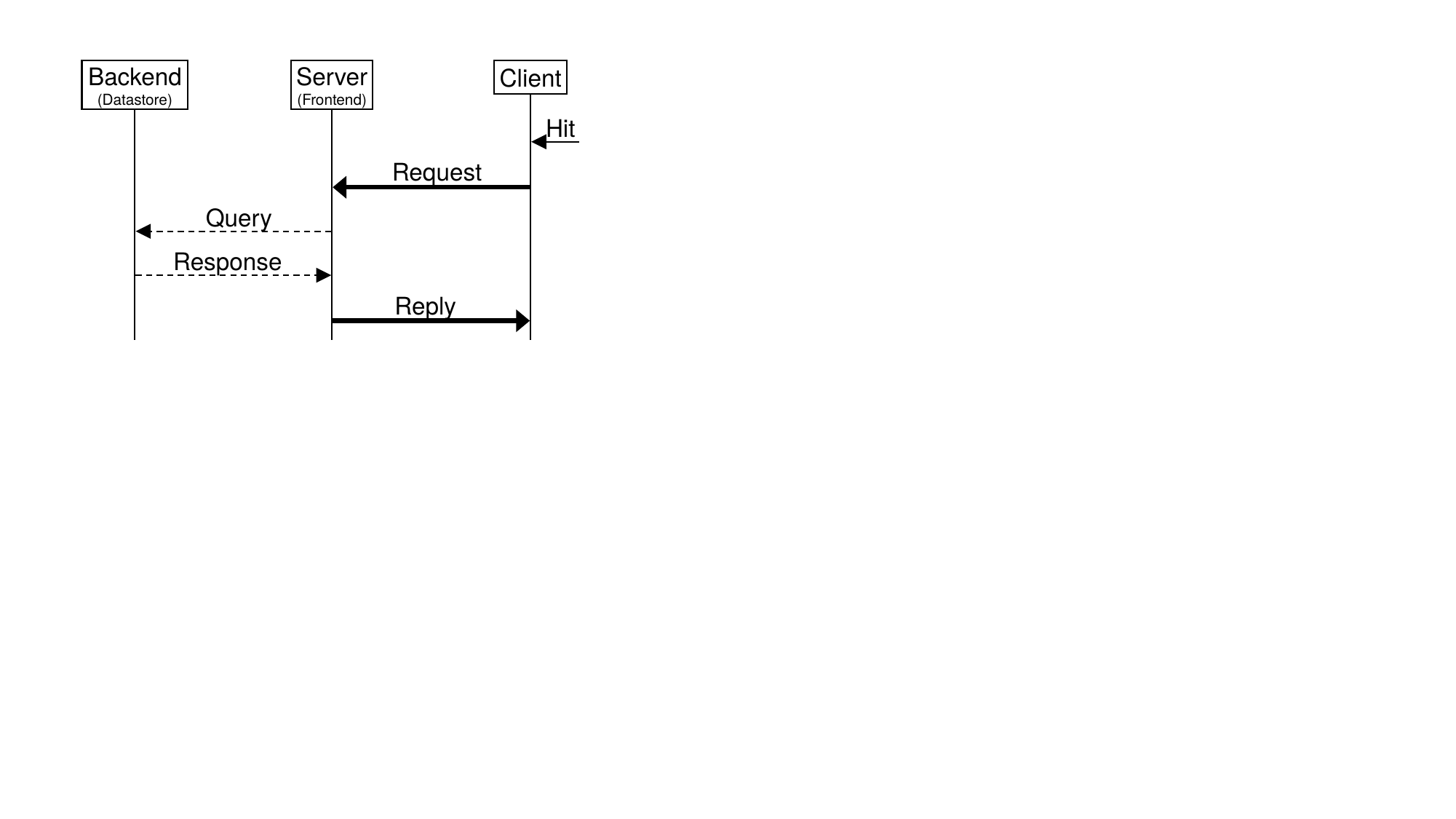

Backend
(Datastore)
Server
(Frontend)
Client
Hit
Request
Query
Response
Reply